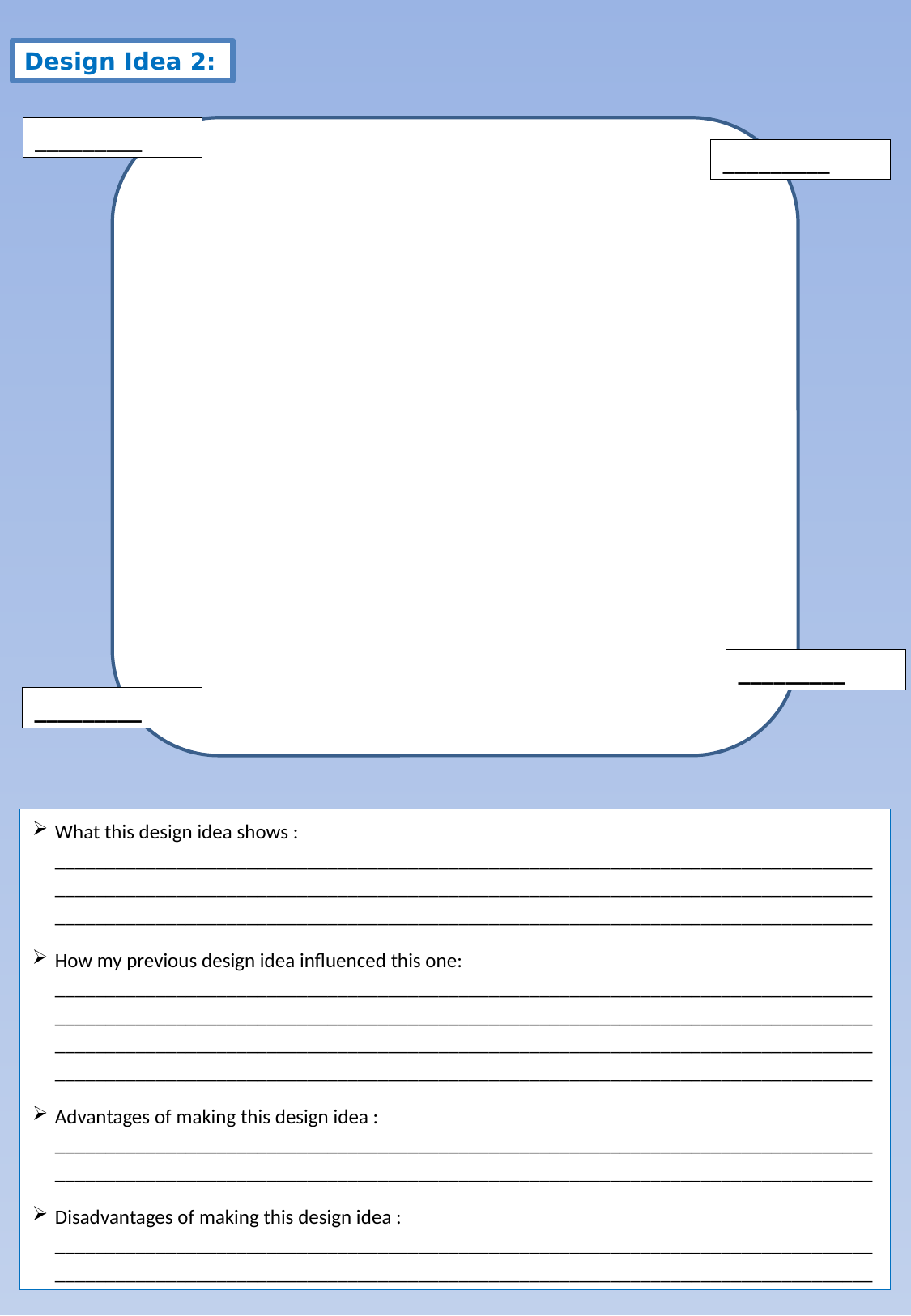

Design Idea 2:
_________

_________
_________
_________
What this design idea shows :  _________________________________________________________________________________ __________________________________________________________________________________________________________________________________________________________________
How my previous design idea influenced this one:  _________________________________________________________________________________ ___________________________________________________________________________________________________________________________________________________________________________________________________________________________________________________
Advantages of making this design idea :   _________________________________________________________________________________ _________________________________________________________________________________
Disadvantages of making this design idea :   _________________________________________________________________________________ _________________________________________________________________________________